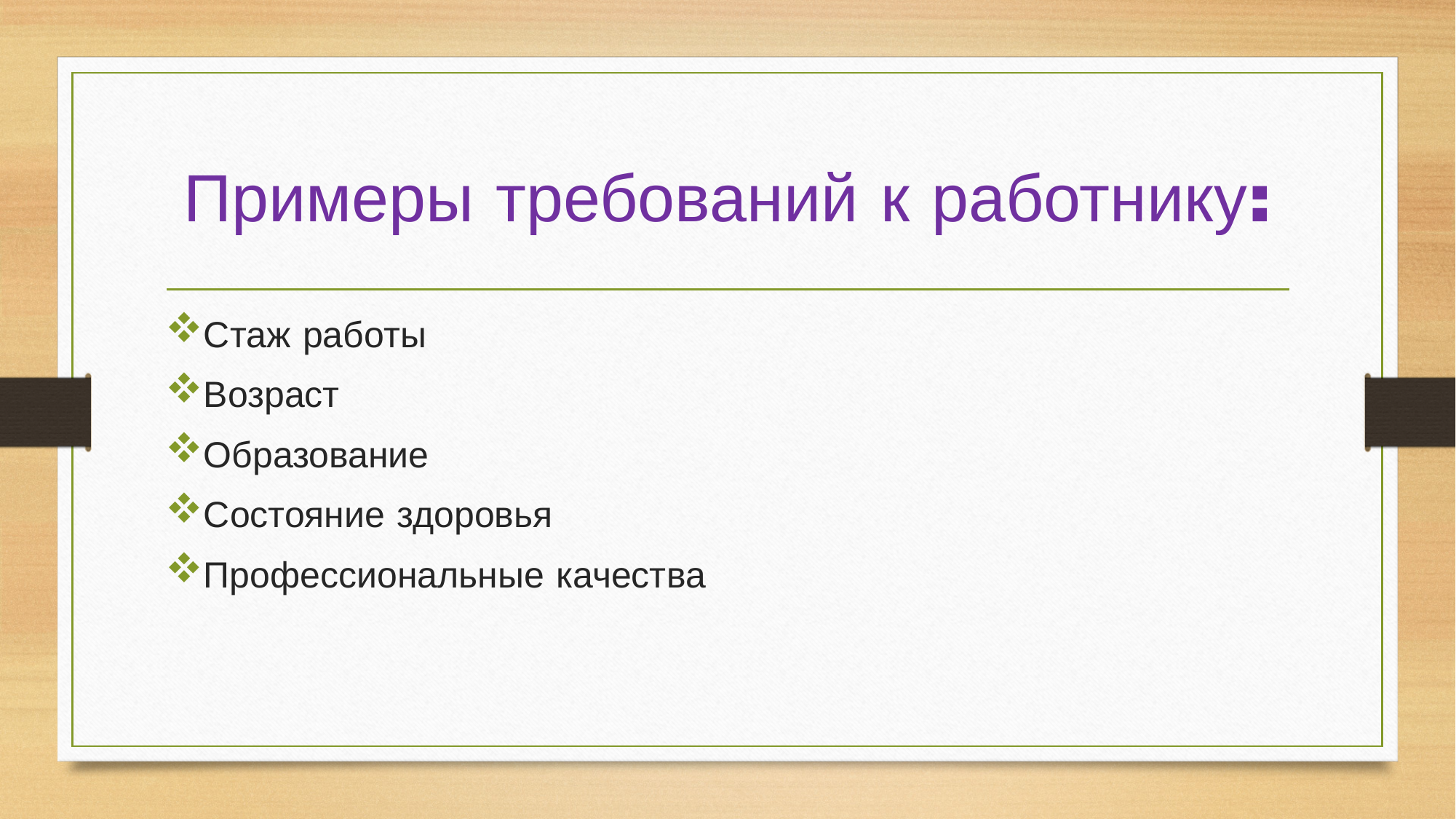

# Примеры требований к работнику:
Стаж работы
Возраст
Образование
Состояние здоровья
Профессиональные качества